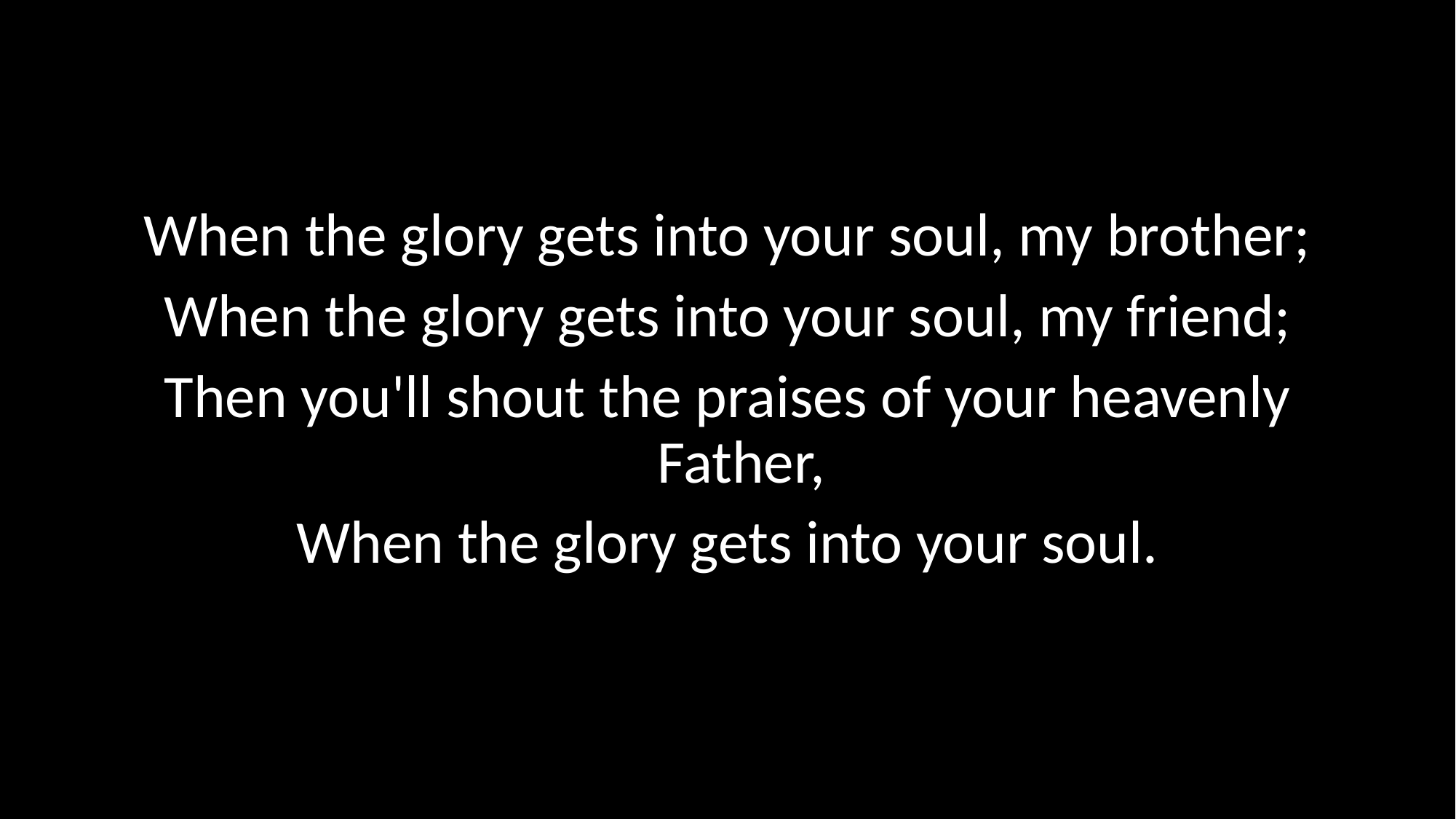

When the glory gets into your soul, my brother;
When the glory gets into your soul, my friend;
Then you'll shout the praises of your heavenly Father,
When the glory gets into your soul.